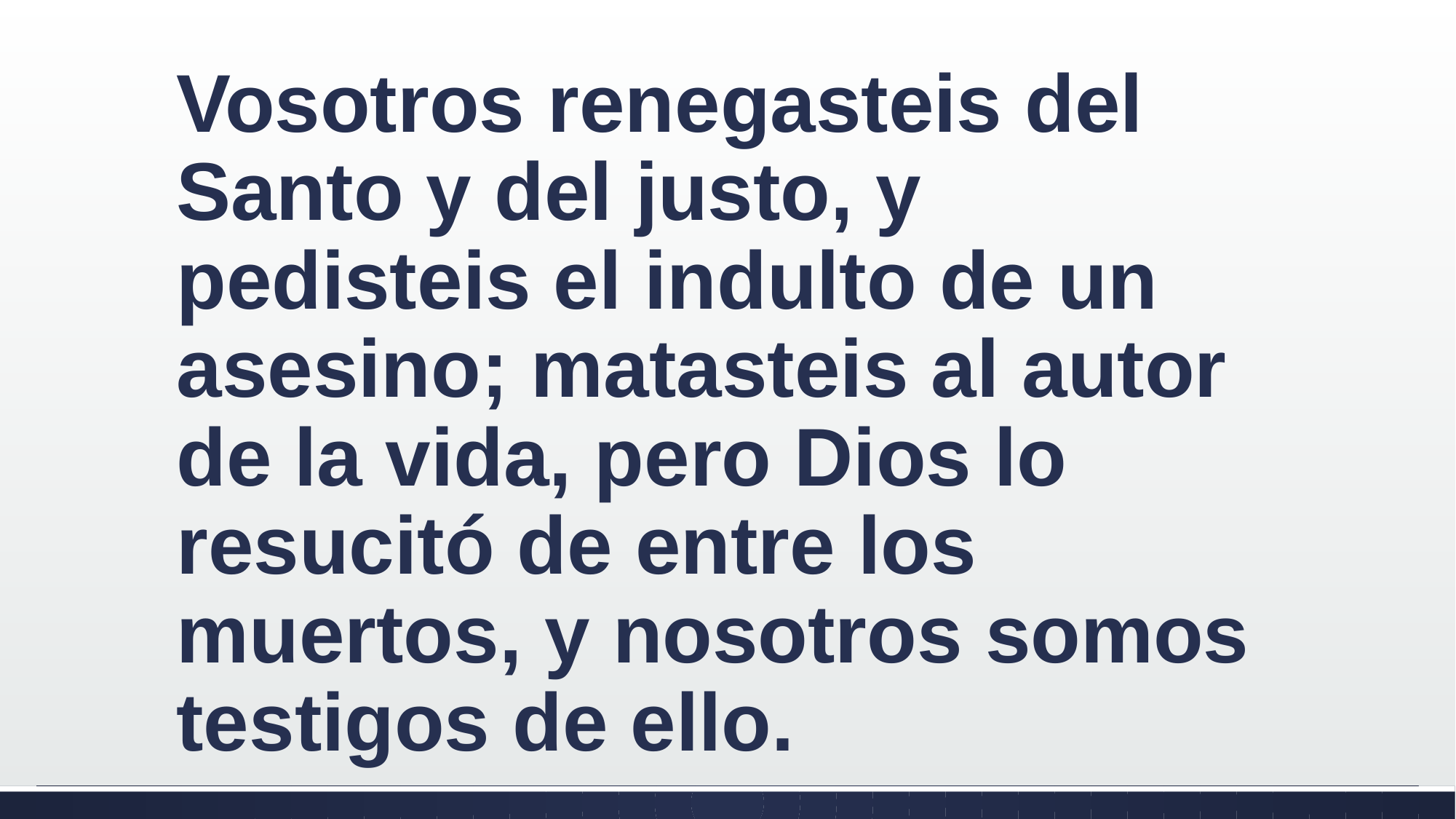

#
Vosotros renegasteis del Santo y del justo, y pedisteis el indulto de un asesino; matasteis al autor de la vida, pero Dios lo resucitó de entre los muertos, y nosotros somos testigos de ello.